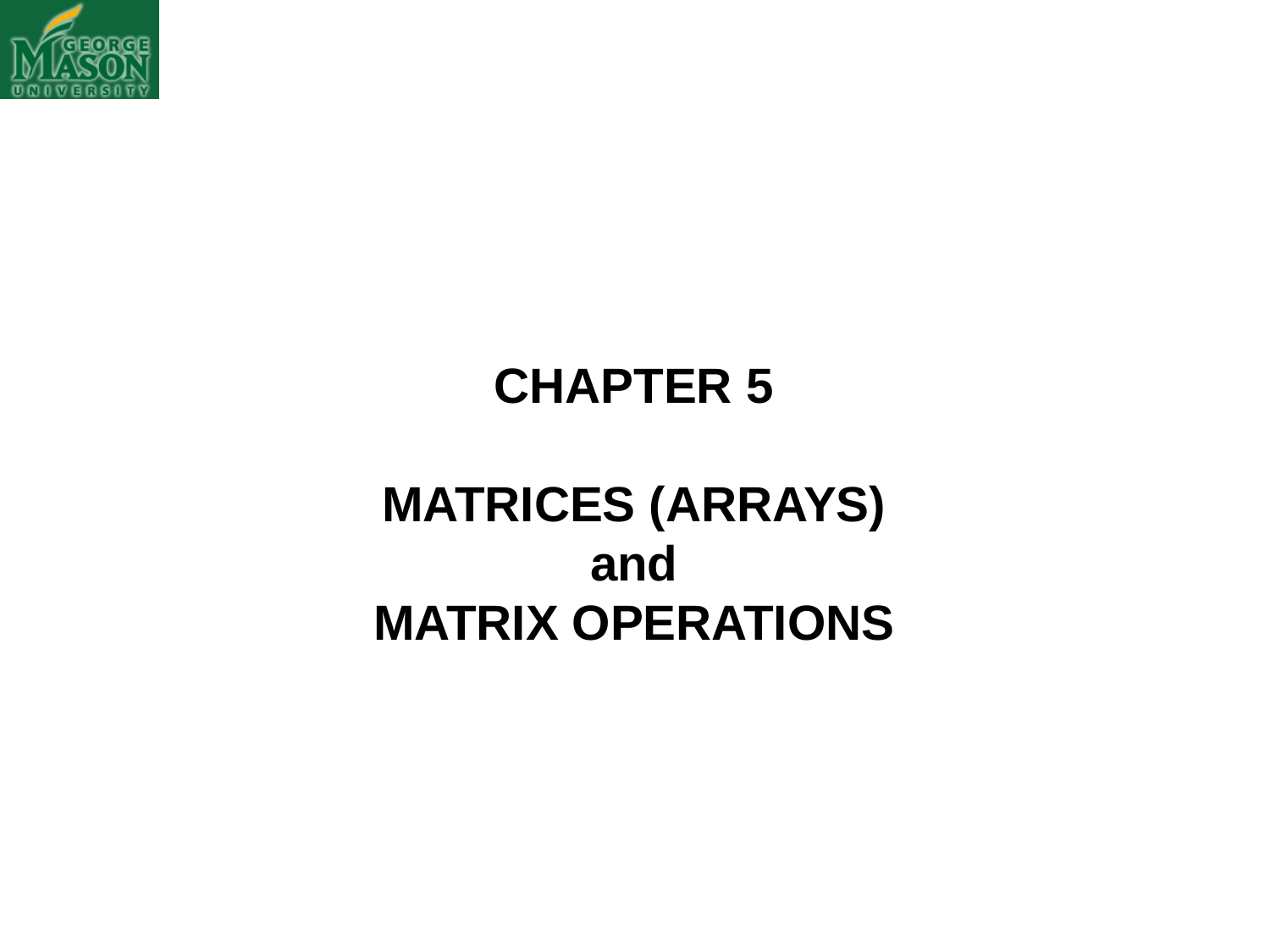

CHAPTER 5

MATRICES (ARRAYS)
and
MATRIX OPERATIONS